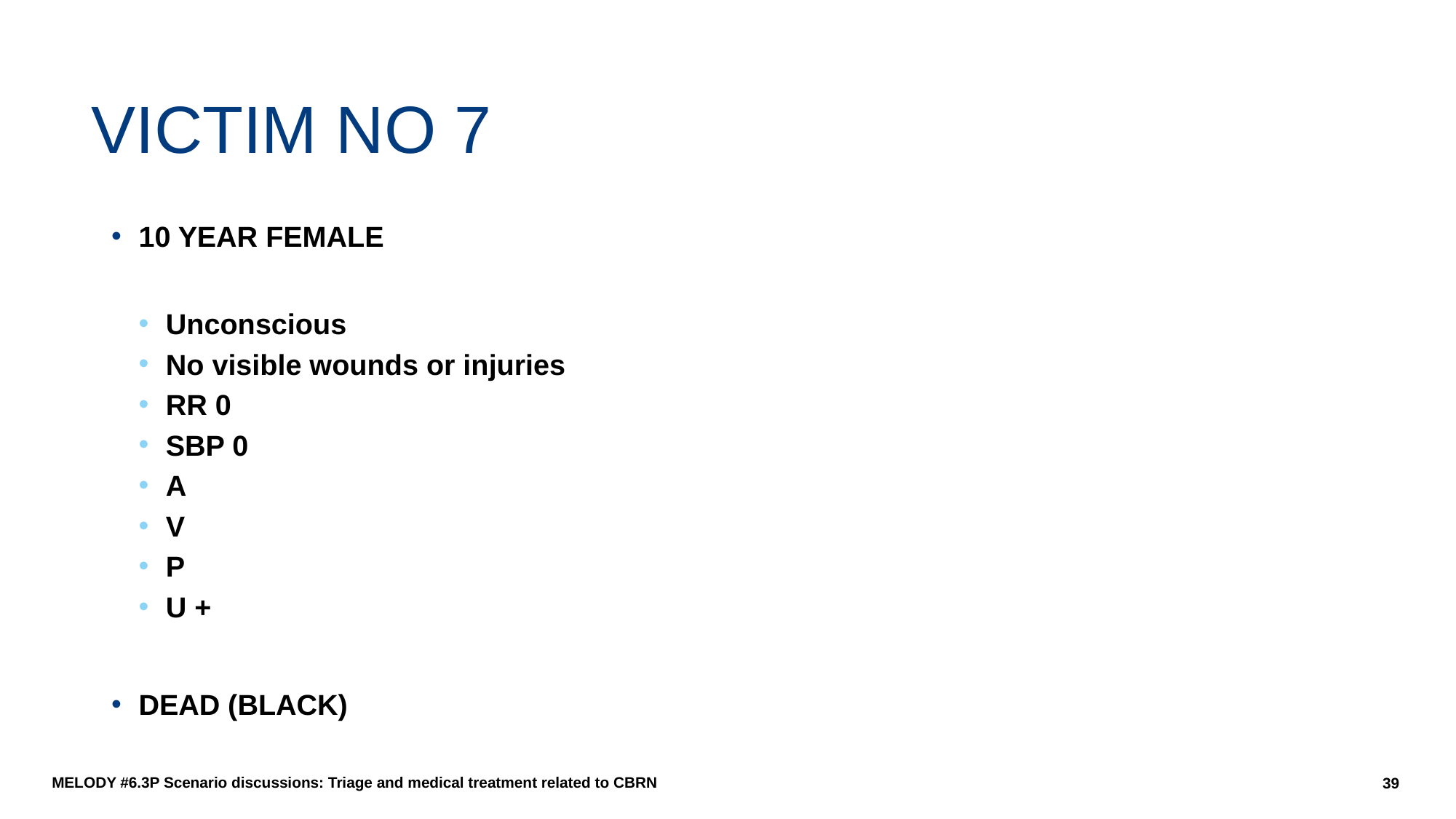

# VICTIM NO 7
10 YEAR FEMALE

Unconscious
No visible wounds or injuries
RR 0
SBP 0
A
V
P
U +

DEAD (BLACK)

MELODY #6.3P Scenario discussions: Triage and medical treatment related to CBRN
39